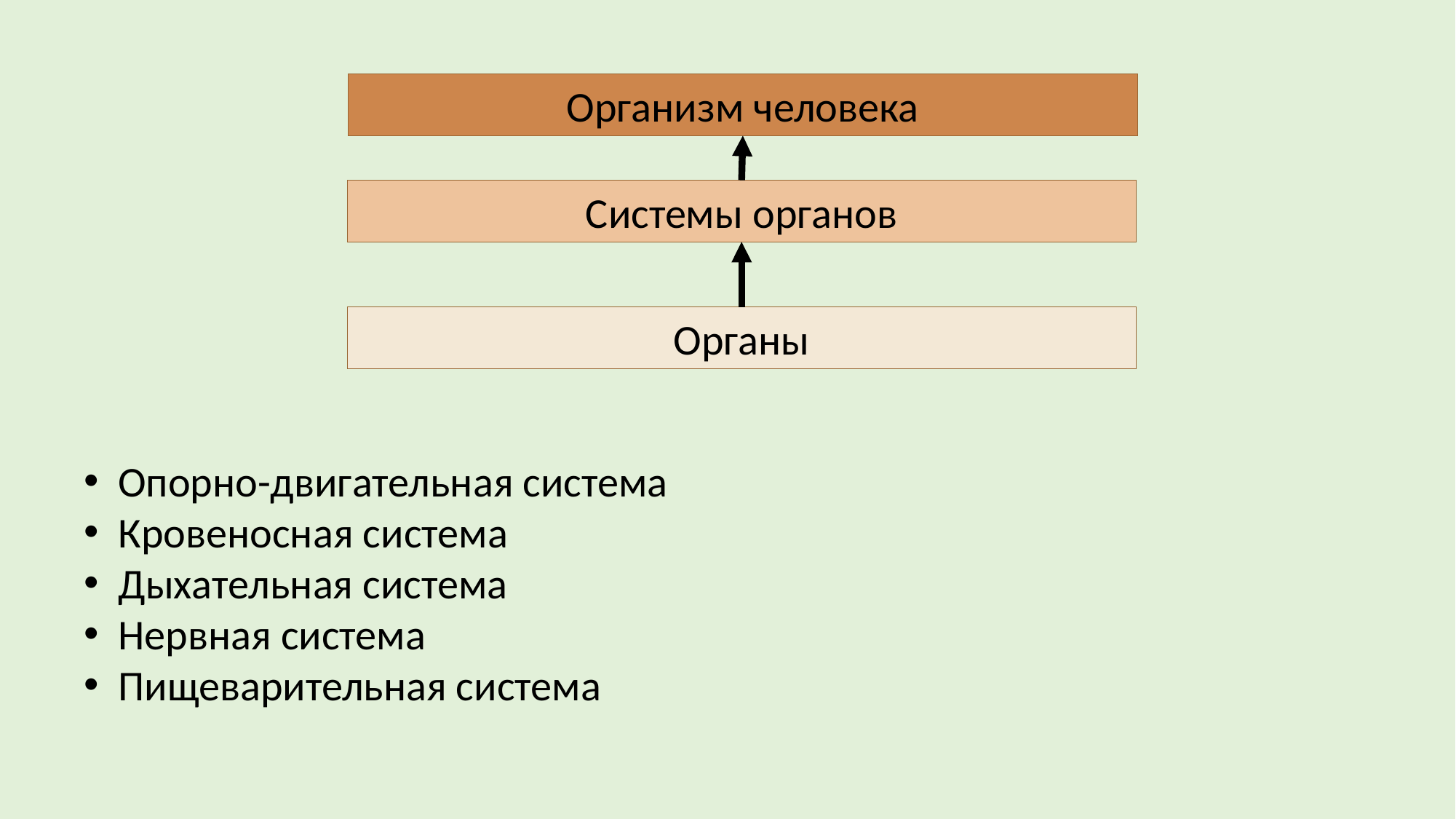

Организм человека
Системы органов
Органы
Опорно-двигательная система
Кровеносная система
Дыхательная система
Нервная система
Пищеварительная система